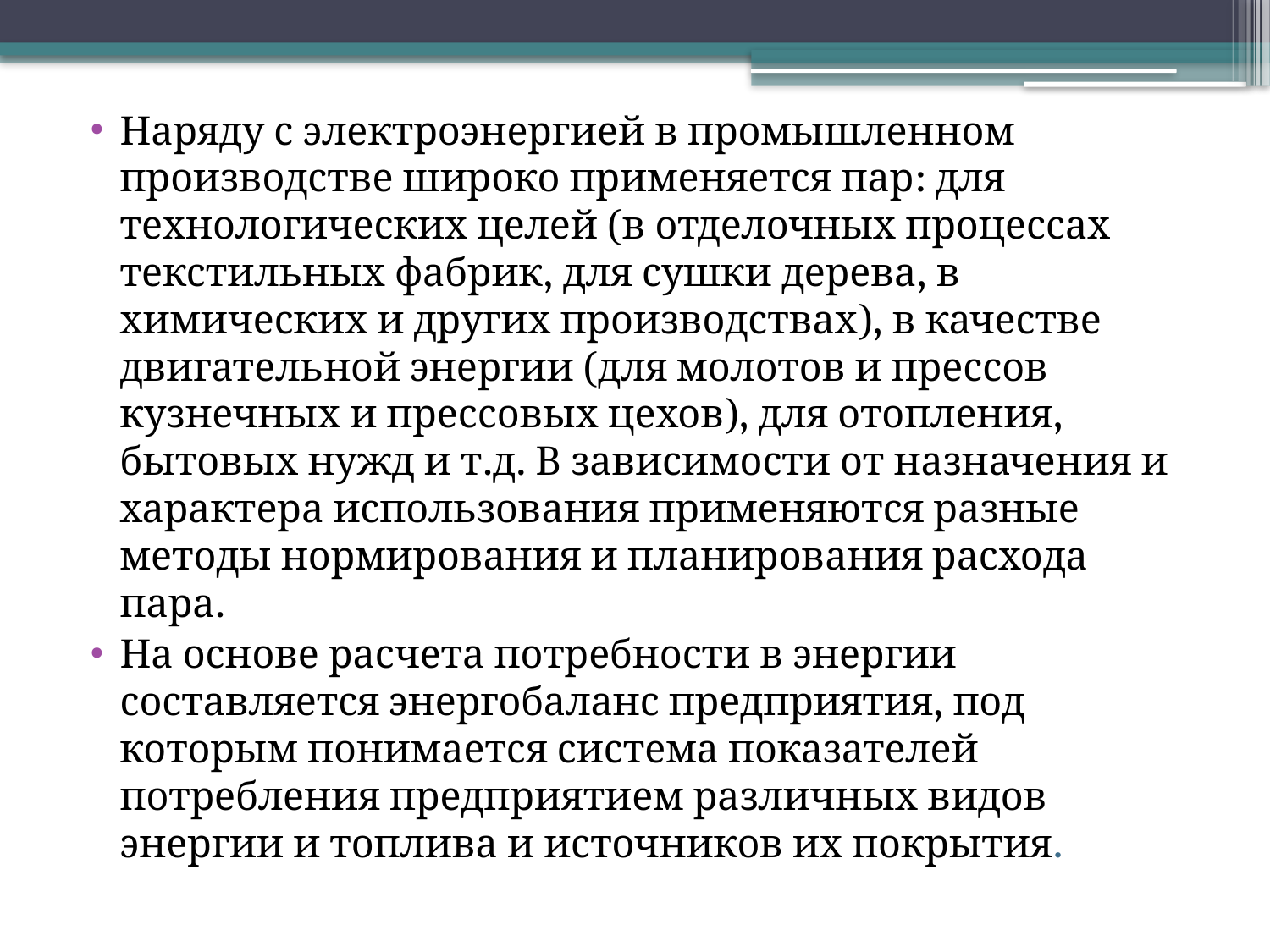

Наряду с электроэнергией в промышленном производстве широко применяется пар: для технологических целей (в отделочных процессах текстильных фабрик, для сушки дерева, в химических и других производствах), в качестве двигательной энергии (для молотов и прессов кузнечных и прессовых цехов), для отопления, бытовых нужд и т.д. В зависимости от назначения и характера использования применяются разные методы нормирования и планирования расхода пара.
На основе расчета потребности в энергии составляется энергобаланс предприятия, под которым понимается система показателей потребления предприятием различных видов энергии и топлива и источников их покрытия.